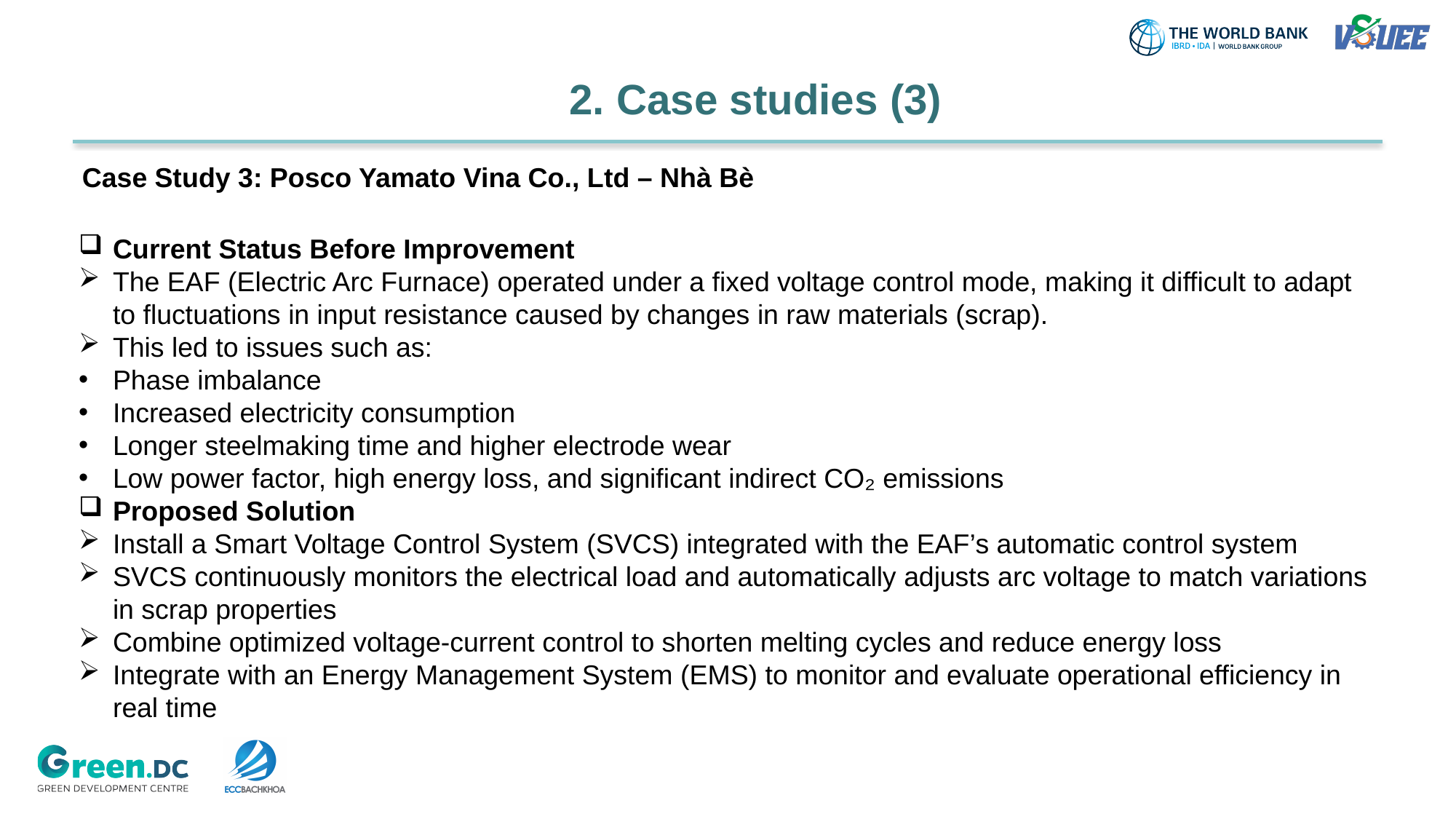

2. Case studies (3)
Case Study 3: Posco Yamato Vina Co., Ltd – Nhà Bè
Current Status Before Improvement
The EAF (Electric Arc Furnace) operated under a fixed voltage control mode, making it difficult to adapt to fluctuations in input resistance caused by changes in raw materials (scrap).
This led to issues such as:
Phase imbalance
Increased electricity consumption
Longer steelmaking time and higher electrode wear
Low power factor, high energy loss, and significant indirect CO₂ emissions
Proposed Solution
Install a Smart Voltage Control System (SVCS) integrated with the EAF’s automatic control system
SVCS continuously monitors the electrical load and automatically adjusts arc voltage to match variations in scrap properties
Combine optimized voltage-current control to shorten melting cycles and reduce energy loss
Integrate with an Energy Management System (EMS) to monitor and evaluate operational efficiency in real time